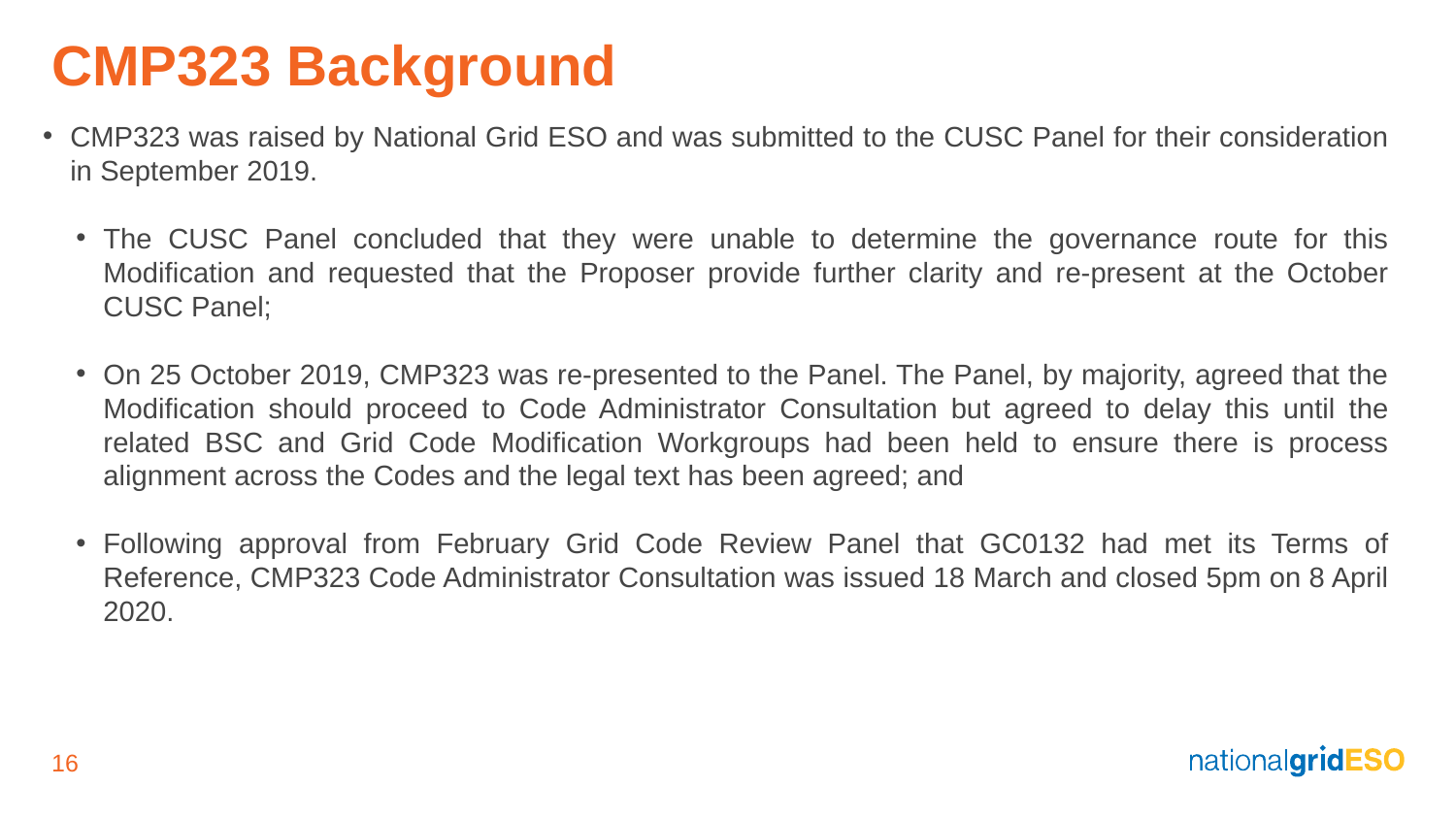

# CMP323 Background
CMP323 was raised by National Grid ESO and was submitted to the CUSC Panel for their consideration in September 2019.

The CUSC Panel concluded that they were unable to determine the governance route for this Modification and requested that the Proposer provide further clarity and re-present at the October CUSC Panel;

On 25 October 2019, CMP323 was re-presented to the Panel. The Panel, by majority, agreed that the Modification should proceed to Code Administrator Consultation but agreed to delay this until the related BSC and Grid Code Modification Workgroups had been held to ensure there is process alignment across the Codes and the legal text has been agreed; and

Following approval from February Grid Code Review Panel that GC0132 had met its Terms of Reference, CMP323 Code Administrator Consultation was issued 18 March and closed 5pm on 8 April 2020.